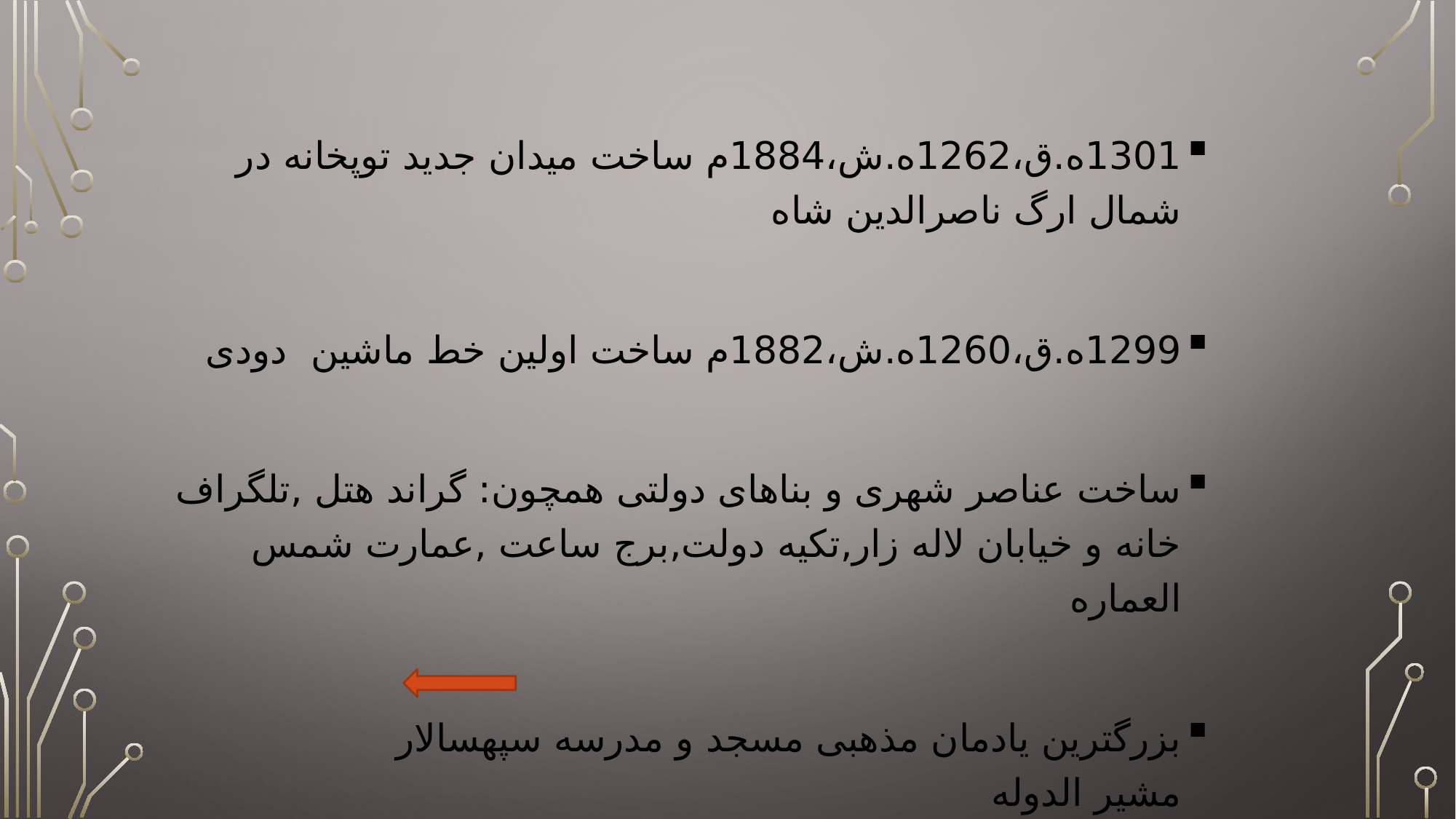

1301ه.ق،1262ه.ش،1884م ساخت میدان جدید توپخانه در شمال ارگ ناصرالدین شاه

1299ه.ق،1260ه.ش،1882م ساخت اولین خط ماشین  دودی

ساخت عناصر شهری و بناهای دولتی همچون: گراند هتل ,تلگراف خانه و خیابان لاله زار,تکیه دولت,برج ساعت ,عمارت شمس العماره

بزرگترین یادمان مذهبی مسجد و مدرسه سپهسالار                  مشیر الدوله